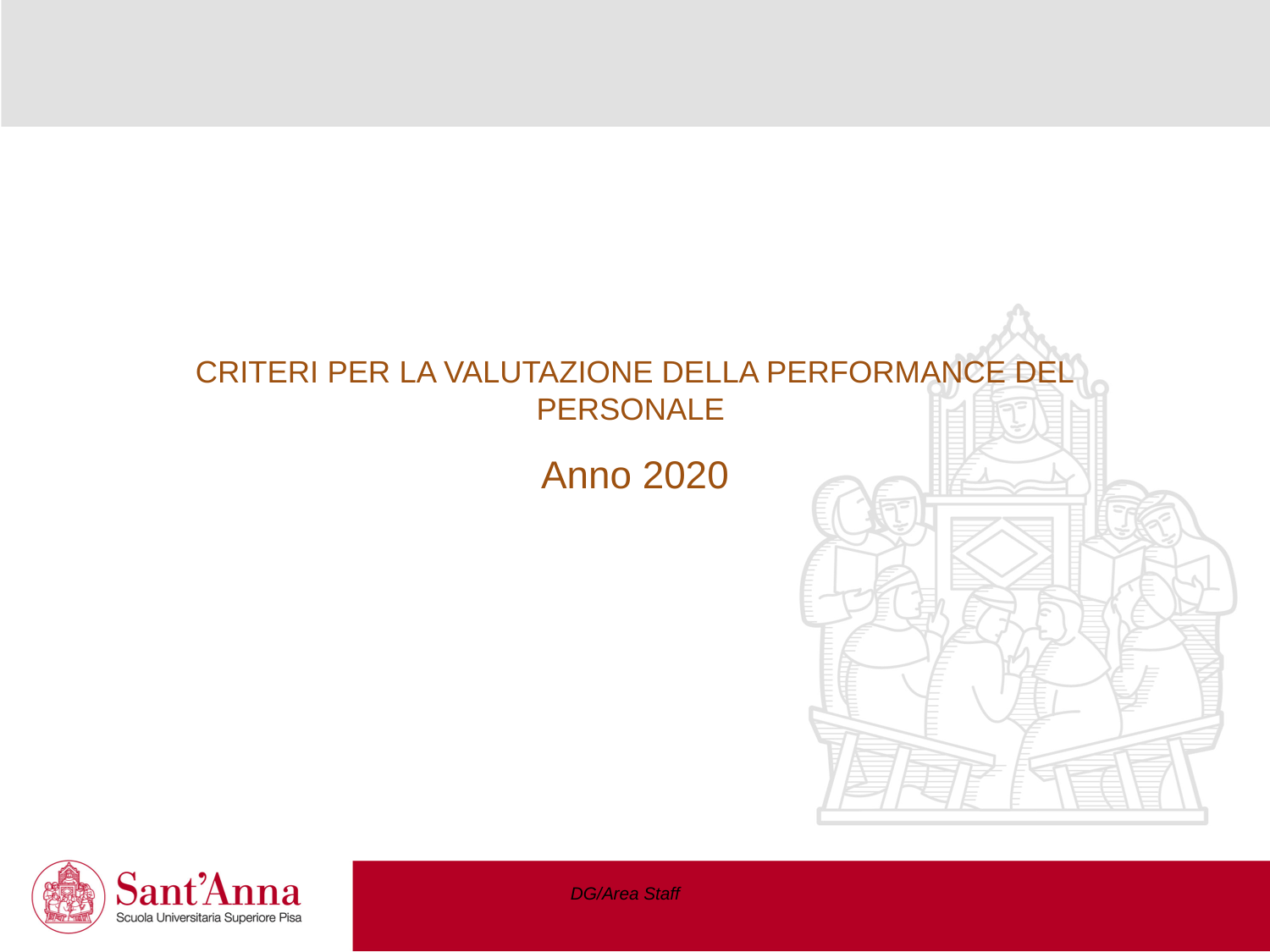

CRITERI PER LA VALUTAZIONE DELLA PERFORMANCE DEL PERSONALE
Anno 2020

DG/Area Staff